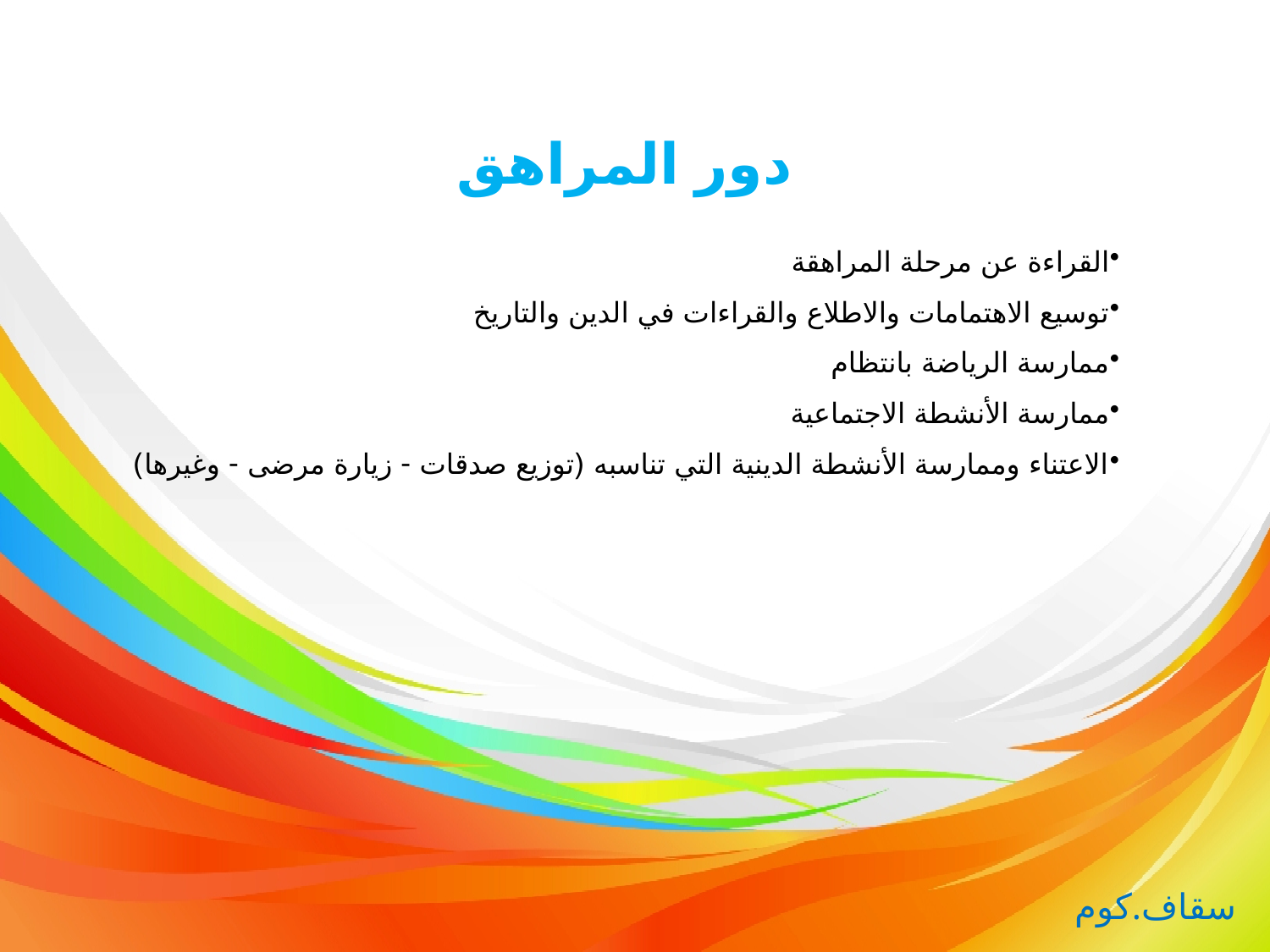

دور المراهق
القراءة عن مرحلة المراهقة
توسيع الاهتمامات والاطلاع والقراءات في الدين والتاريخ
ممارسة الرياضة بانتظام
ممارسة الأنشطة الاجتماعية
الاعتناء وممارسة الأنشطة الدينية التي تناسبه (توزيع صدقات - زيارة مرضى - وغيرها)